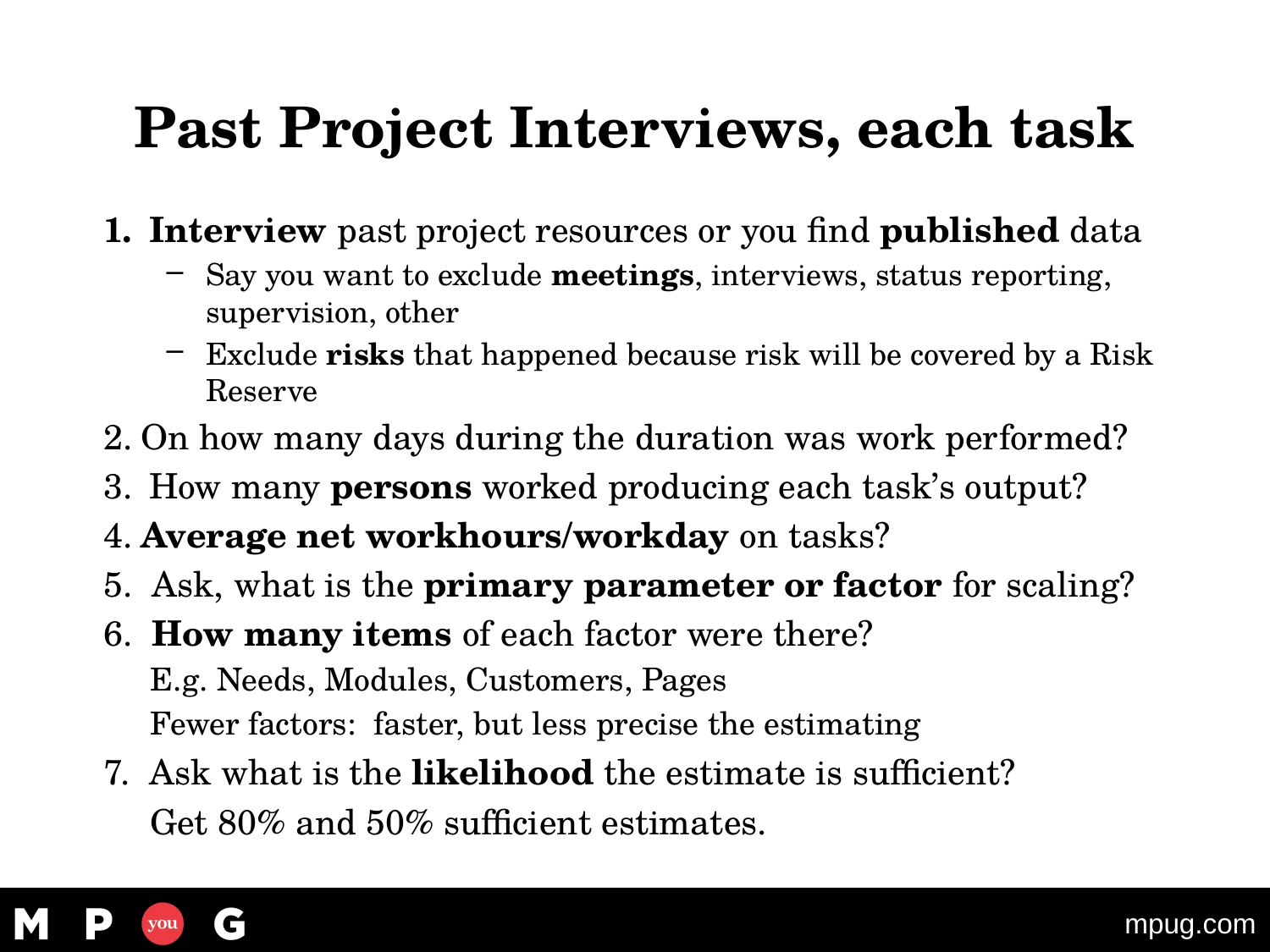

© Oliver D Gildersleeve, Jr 2020
9
# Past Project Interviews, each task
 Interview past project resources or you find published data
Say you want to exclude meetings, interviews, status reporting, supervision, other
Exclude risks that happened because risk will be covered by a Risk Reserve
  On how many days during the duration was work performed?
 How many persons worked producing each task’s output?
  Average net workhours/workday on tasks?
5.  Ask, what is the primary parameter or factor for scaling?
6.  How many items of each factor were there?
	E.g. Needs, Modules, Customers, Pages
		Fewer factors:  faster, but less precise the estimating
7.  Ask what is the likelihood the estimate is sufficient?
	Get 80% and 50% sufficient estimates.